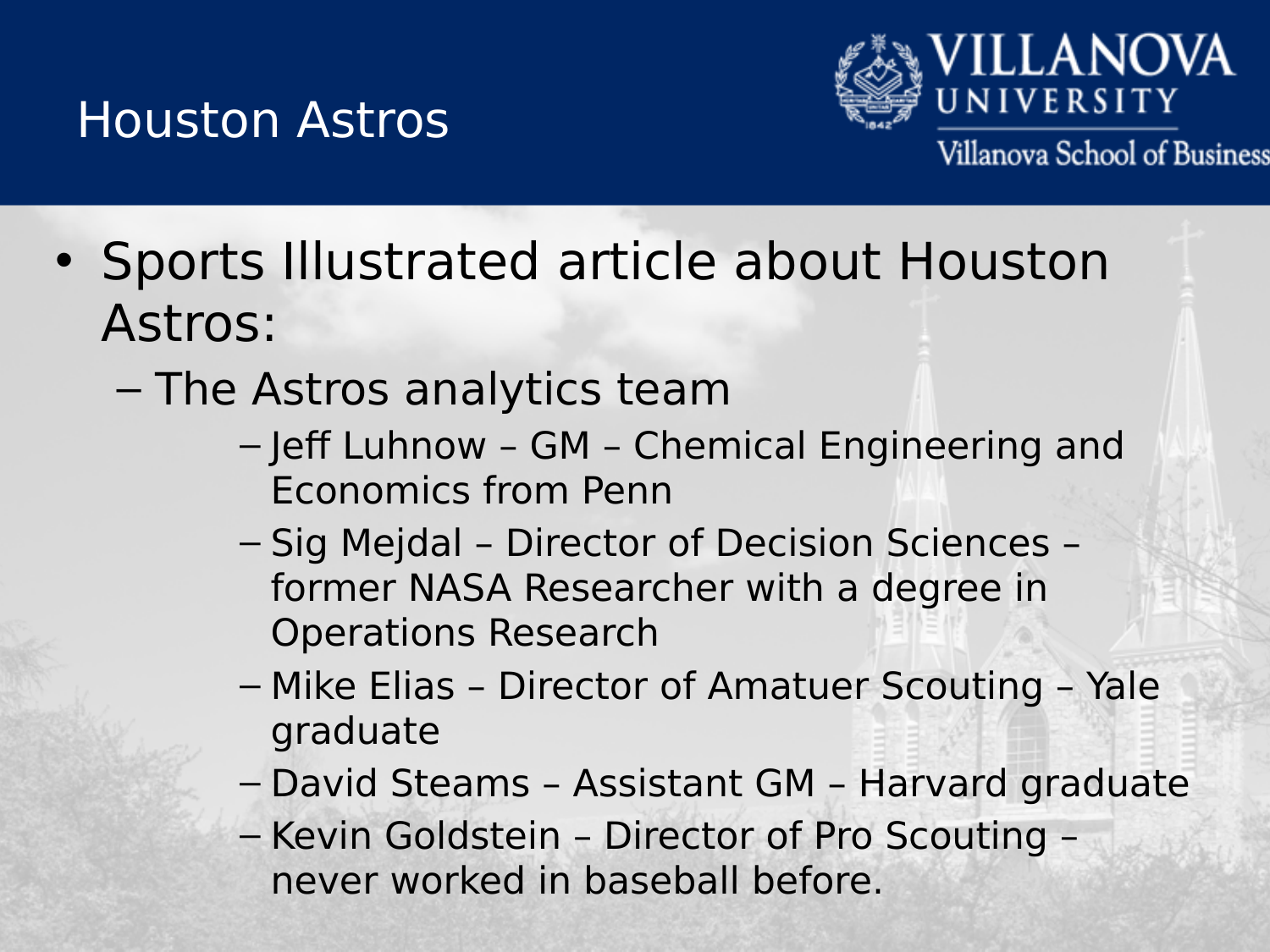

# Houston Astros
Sports Illustrated article about Houston Astros:
The Astros analytics team
Jeff Luhnow – GM – Chemical Engineering and Economics from Penn
Sig Mejdal – Director of Decision Sciences – former NASA Researcher with a degree in Operations Research
Mike Elias – Director of Amatuer Scouting – Yale graduate
David Steams – Assistant GM – Harvard graduate
Kevin Goldstein – Director of Pro Scouting – never worked in baseball before.